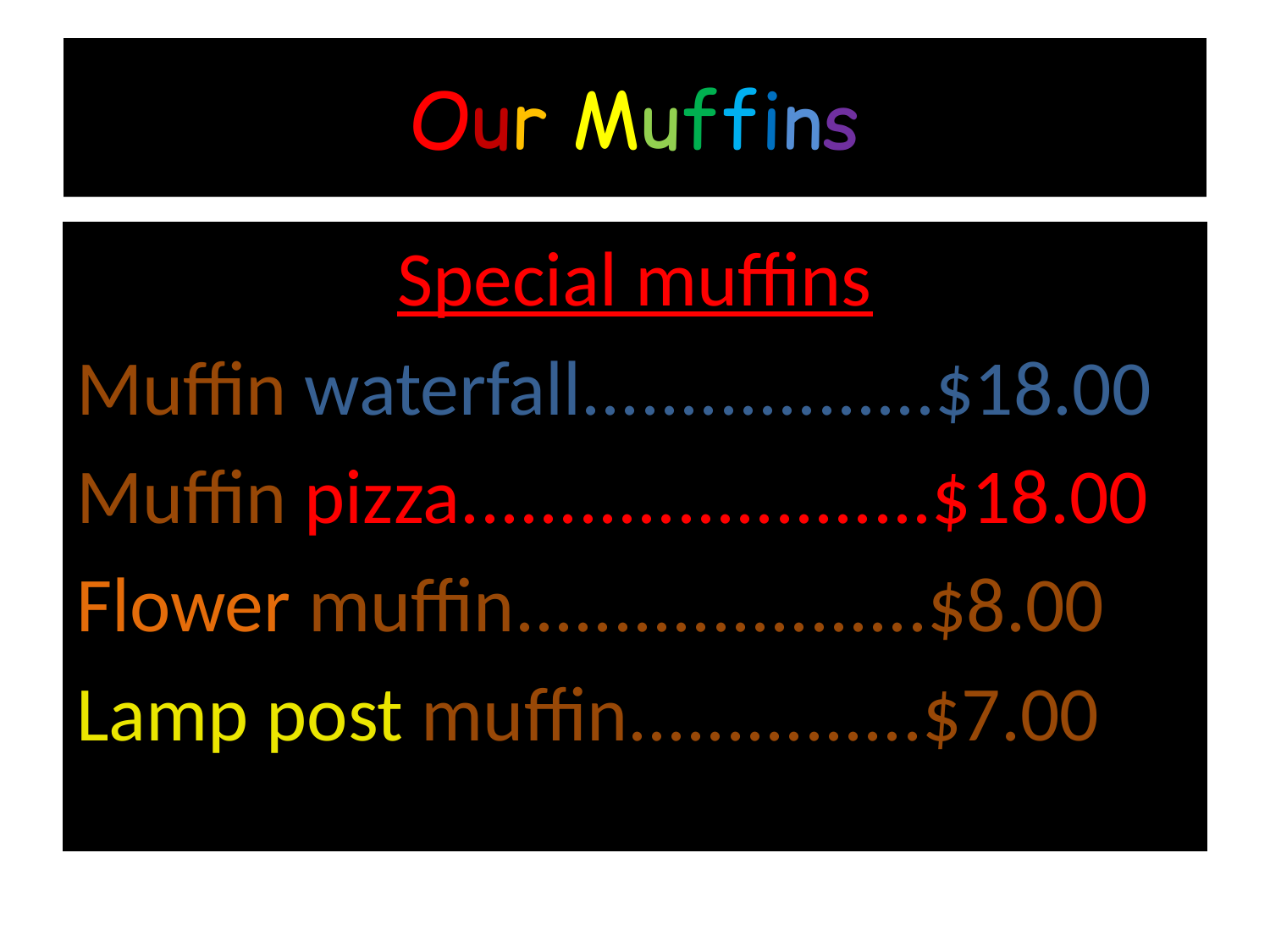

# Our Muffins
Special muffins
Muffin waterfall..................$18.00
Muffin pizza........................$18.00
Flower muffin.....................$8.00
Lamp post muffin...............$7.00